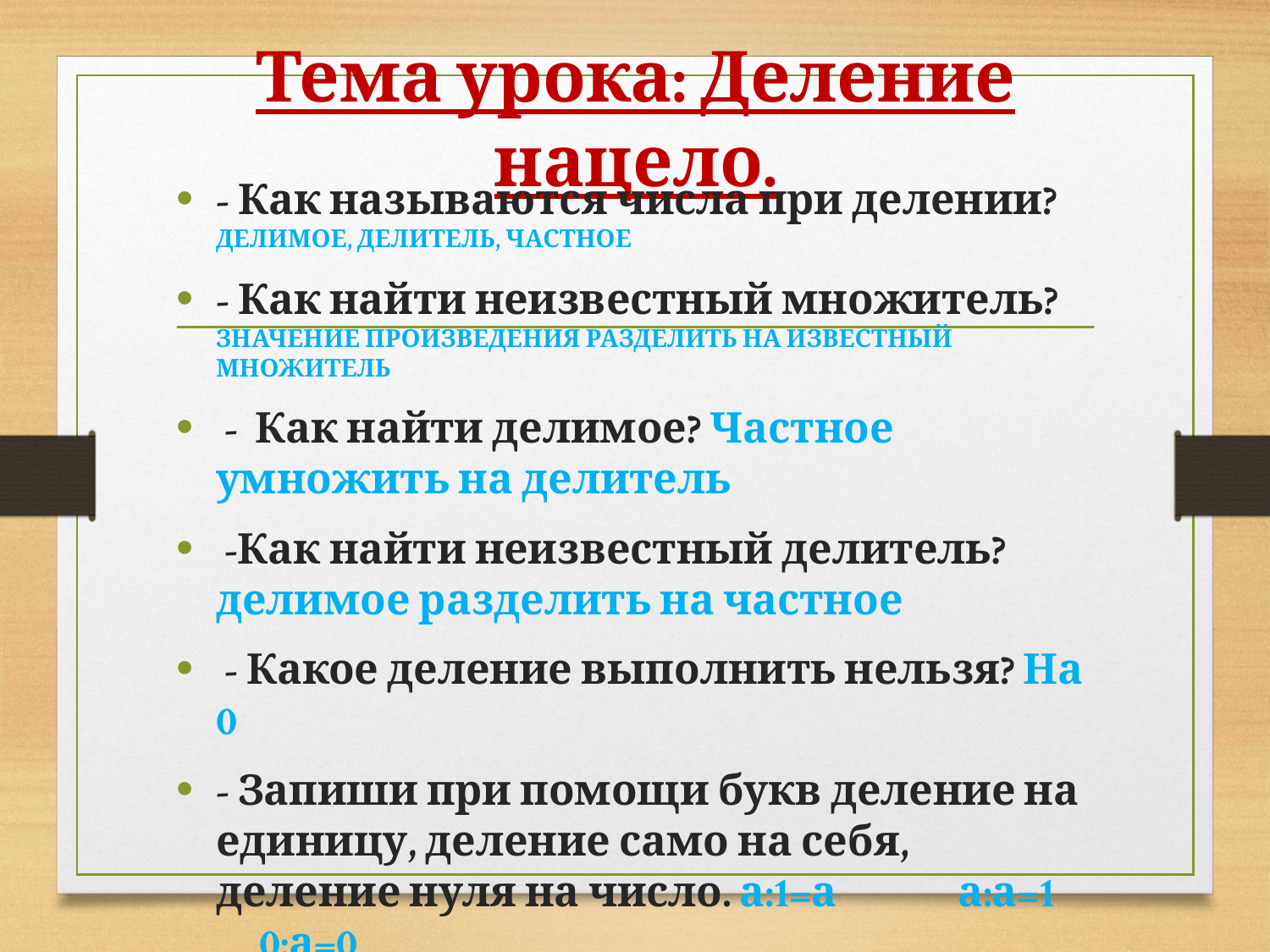

# Тема урока: Деление нацело.
- Как называются числа при делении? ДЕЛИМОЕ, ДЕЛИТЕЛЬ, ЧАСТНОЕ
- Как найти неизвестный множитель? ЗНАЧЕНИЕ ПРОИЗВЕДЕНИЯ РАЗДЕЛИТЬ НА ИЗВЕСТНЫЙ МНОЖИТЕЛЬ
 -  Как найти делимое? Частное умножить на делитель
 -Как найти неизвестный делитель? делимое разделить на частное
 - Какое деление выполнить нельзя? На 0
- Запиши при помощи букв деление на единицу, деление само на себя, деление нуля на число. а:1=а              а:а=1          0:а=0